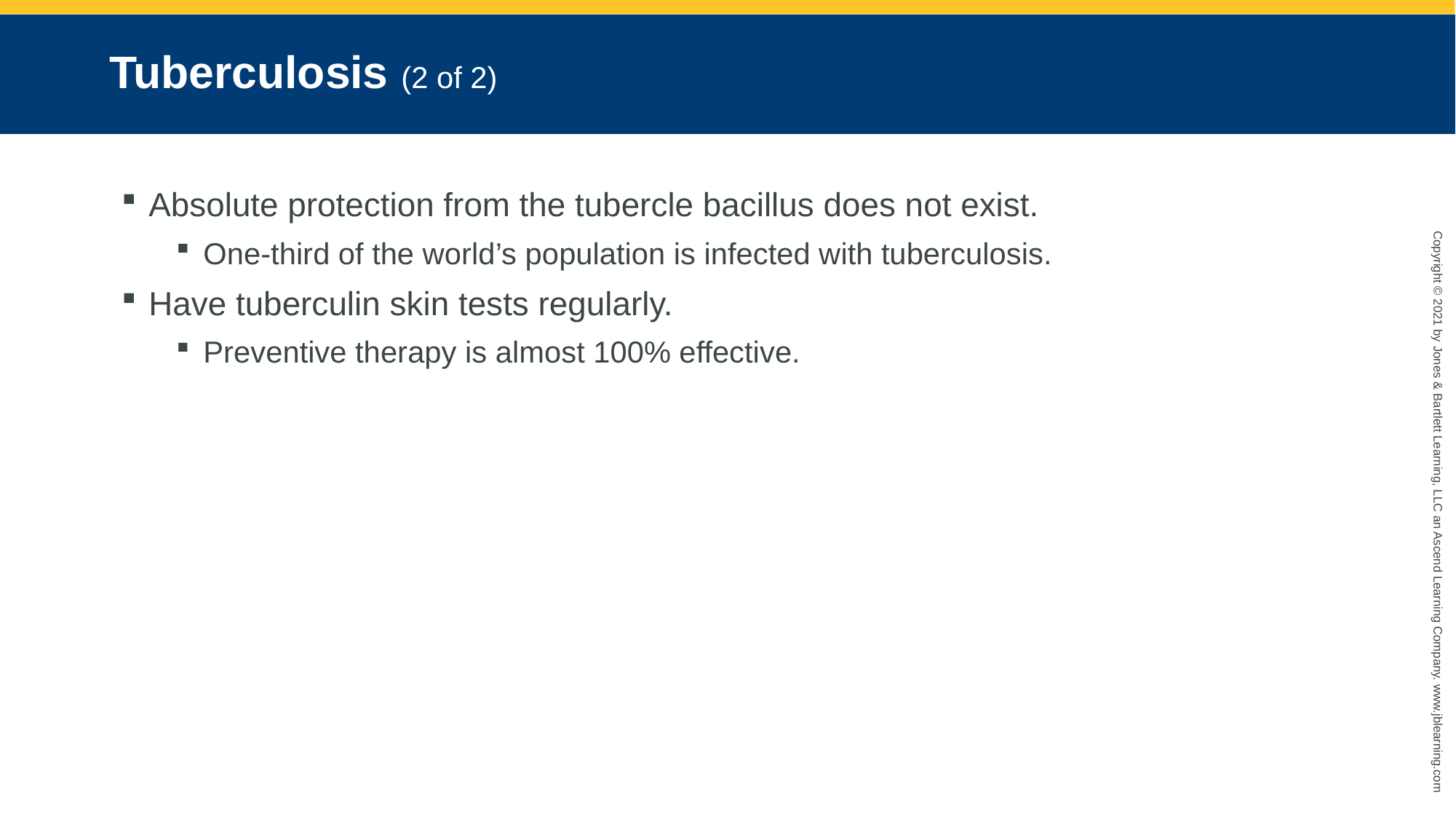

# Tuberculosis (2 of 2)
Absolute protection from the tubercle bacillus does not exist.
One-third of the world’s population is infected with tuberculosis.
Have tuberculin skin tests regularly.
Preventive therapy is almost 100% effective.